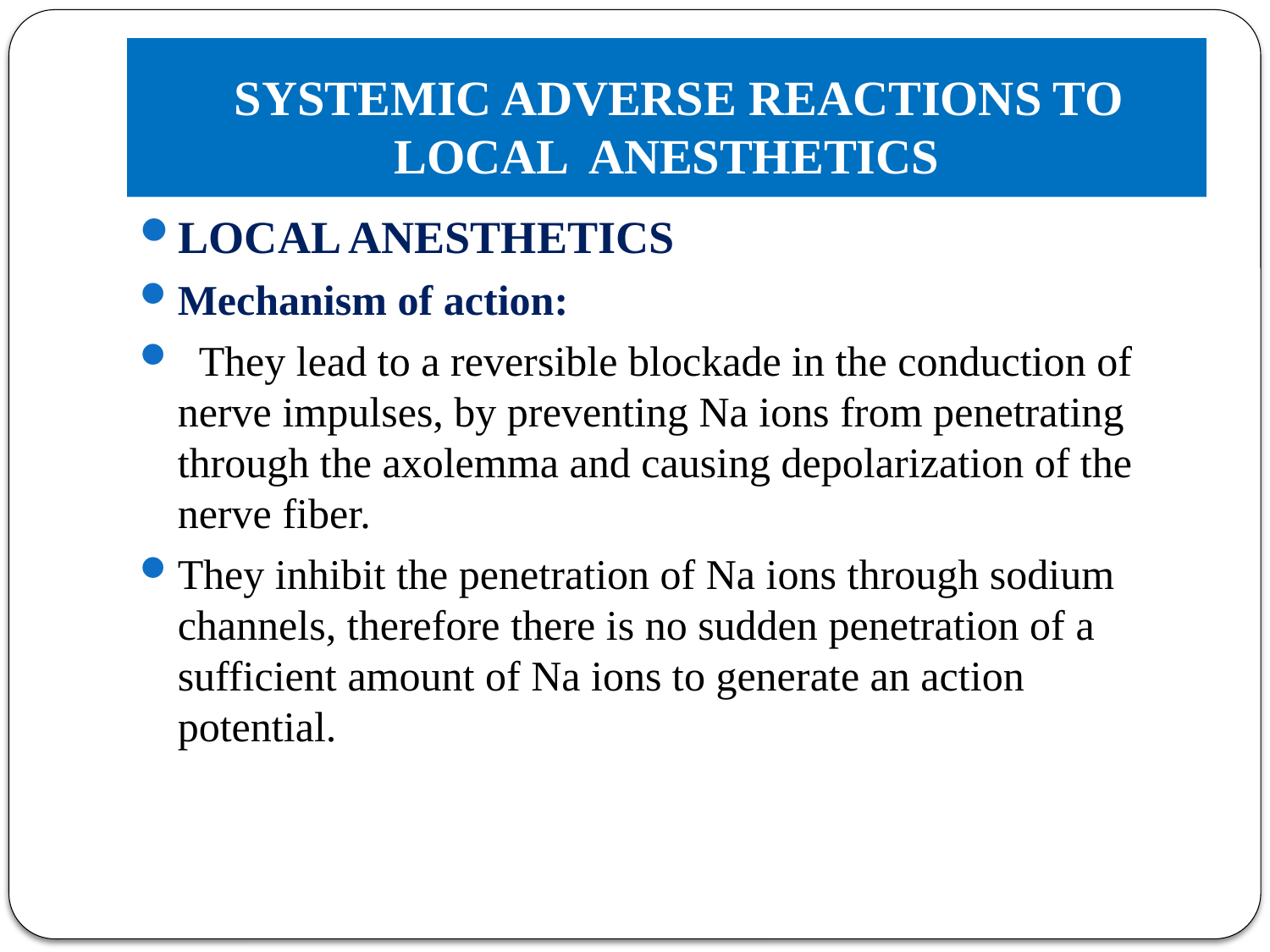

# SYSTEMIC ADVERSE REACTIONS TO LOCAL  ANESTHETICS
LOCAL ANESTHETICS
Mechanism of action:
  They lead to a reversible blockade in the conduction of nerve impulses, by preventing Na ions from penetrating through the axolemma and causing depolarization of the nerve fiber.
They inhibit the penetration of Na ions through sodium channels, therefore there is no sudden penetration of a sufficient amount of Na ions to generate an action potential.